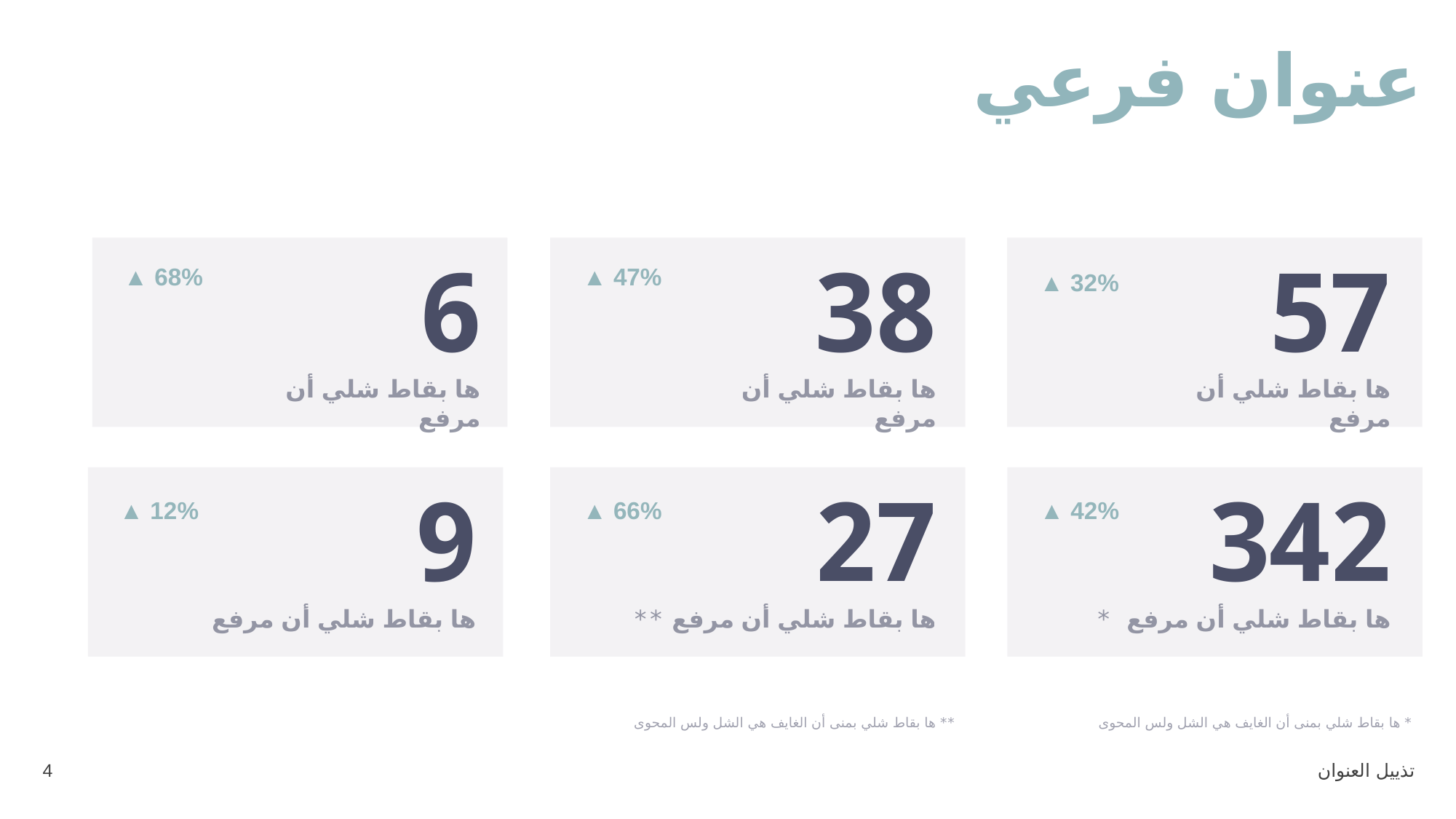

# عنوان فرعي

6
ها بقاط شلي أن مرفع
38
ها بقاط شلي أن مرفع
57
ها بقاط شلي أن مرفع
32% ▲
68% ▲
47% ▲

9
ها بقاط شلي أن مرفع
27
ها بقاط شلي أن مرفع **
342
ها بقاط شلي أن مرفع  *
12% ▲
66% ▲
42% ▲
** ها بقاط شلي بمنى أن الغايف هي الشل ولس المحوى
* ها بقاط شلي بمنى أن الغايف هي الشل ولس المحوى
تذييل العنوان
4